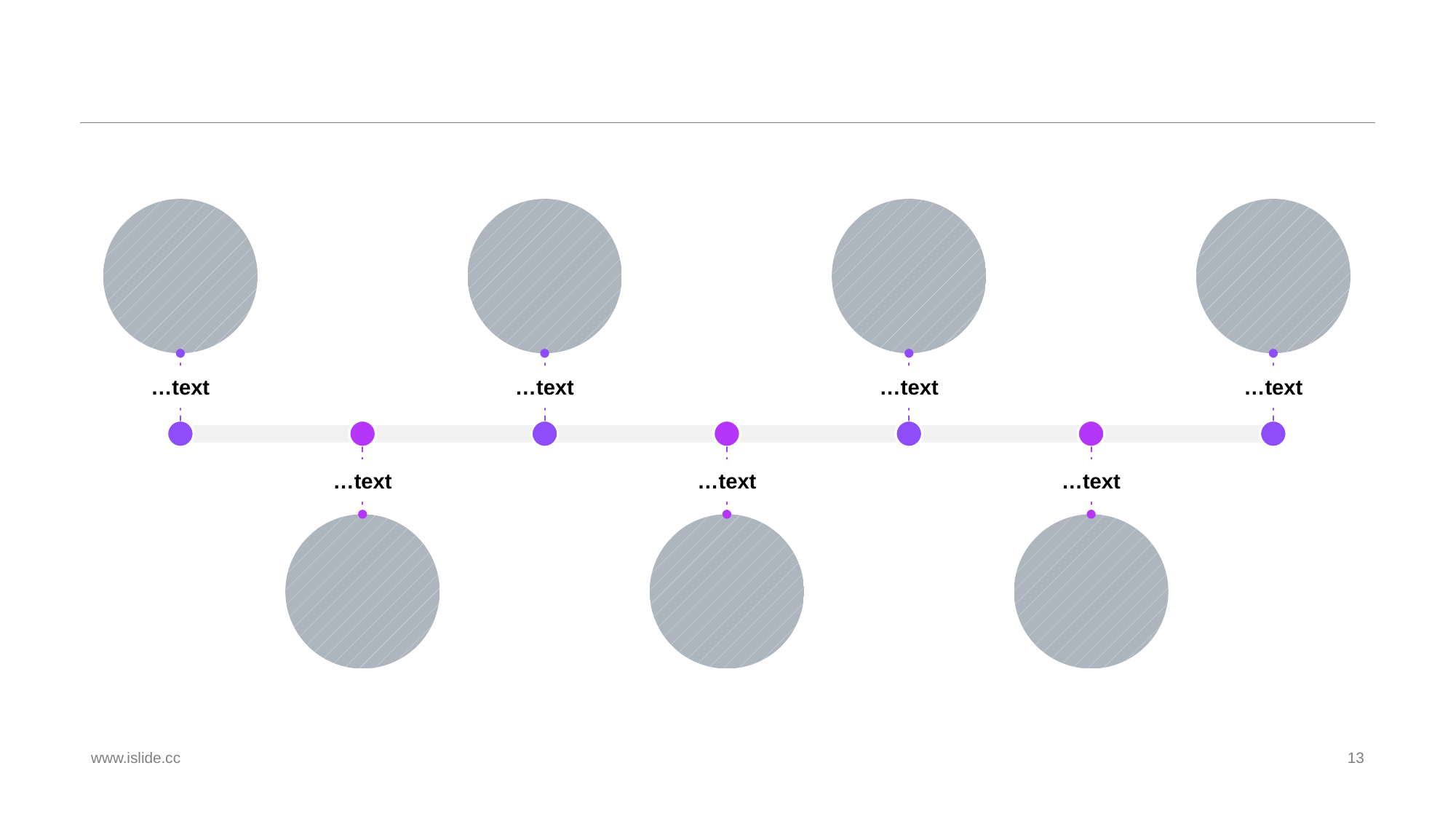

#

…text

…text

…text

…text

…text

…text

…text

www.islide.cc
13